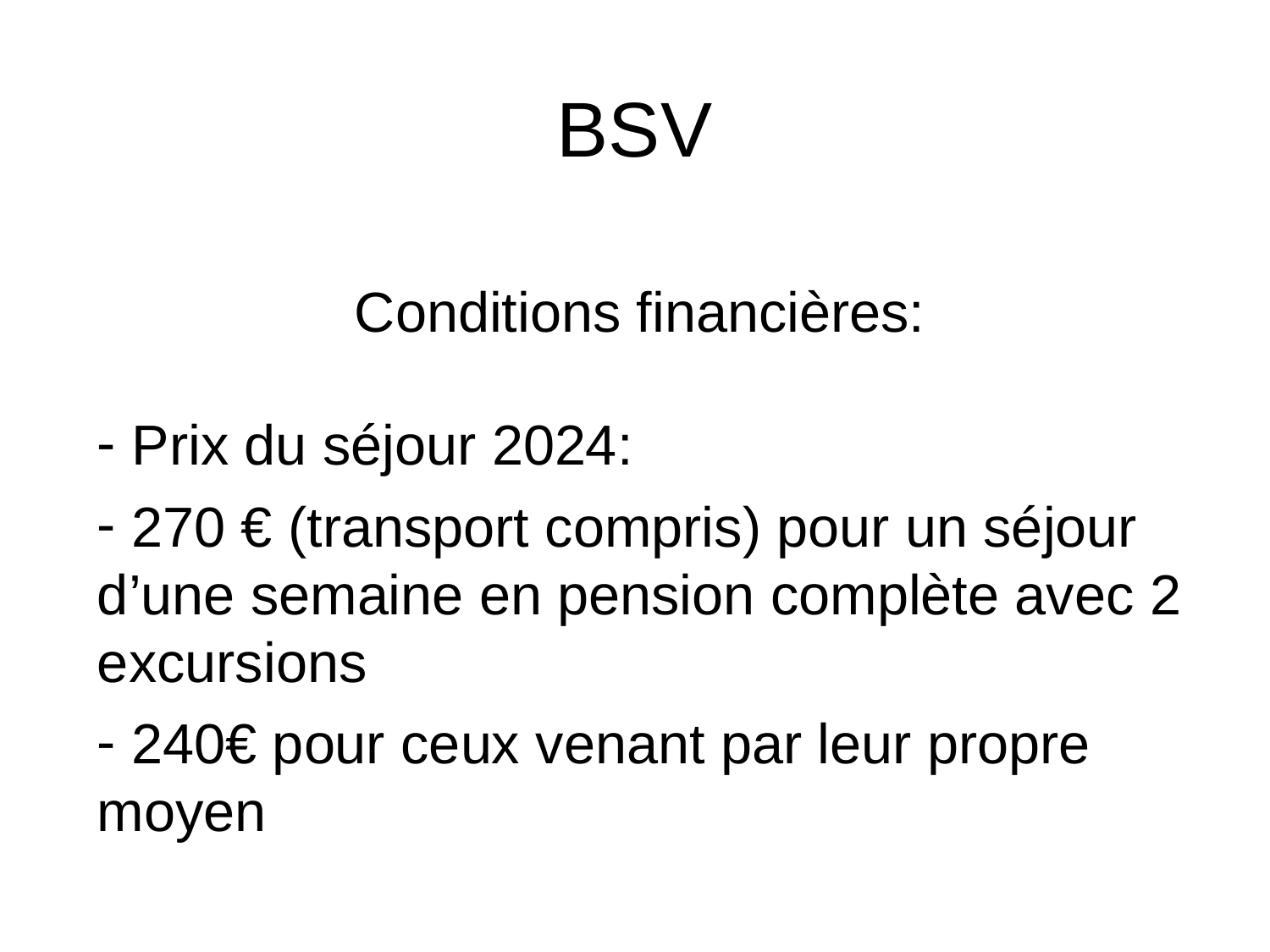

# BSV

Conditions financières:

 Prix du séjour 2024:
 270 € (transport compris) pour un séjour d’une semaine en pension complète avec 2 excursions
 240€ pour ceux venant par leur propre moyen